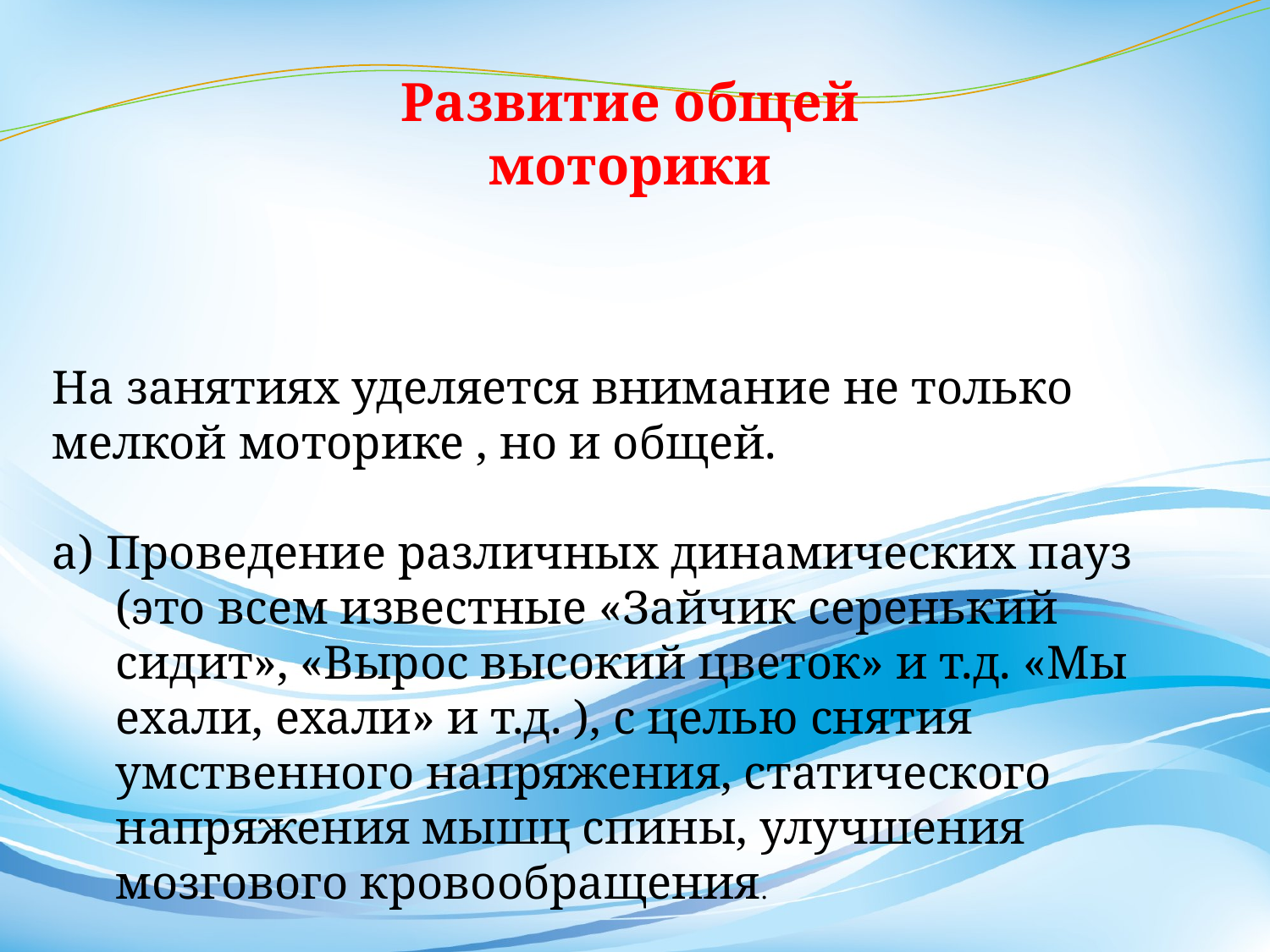

Развитие общей
 моторики

На занятиях уделяется внимание не только мелкой моторике , но и общей.

а) Проведение различных динамических пауз (это всем известные «Зайчик серенький сидит», «Вырос высокий цветок» и т.д. «Мы ехали, ехали» и т.д. ), с целью снятия умственного напряжения, статического напряжения мышц спины, улучшения мозгового кровообращения.